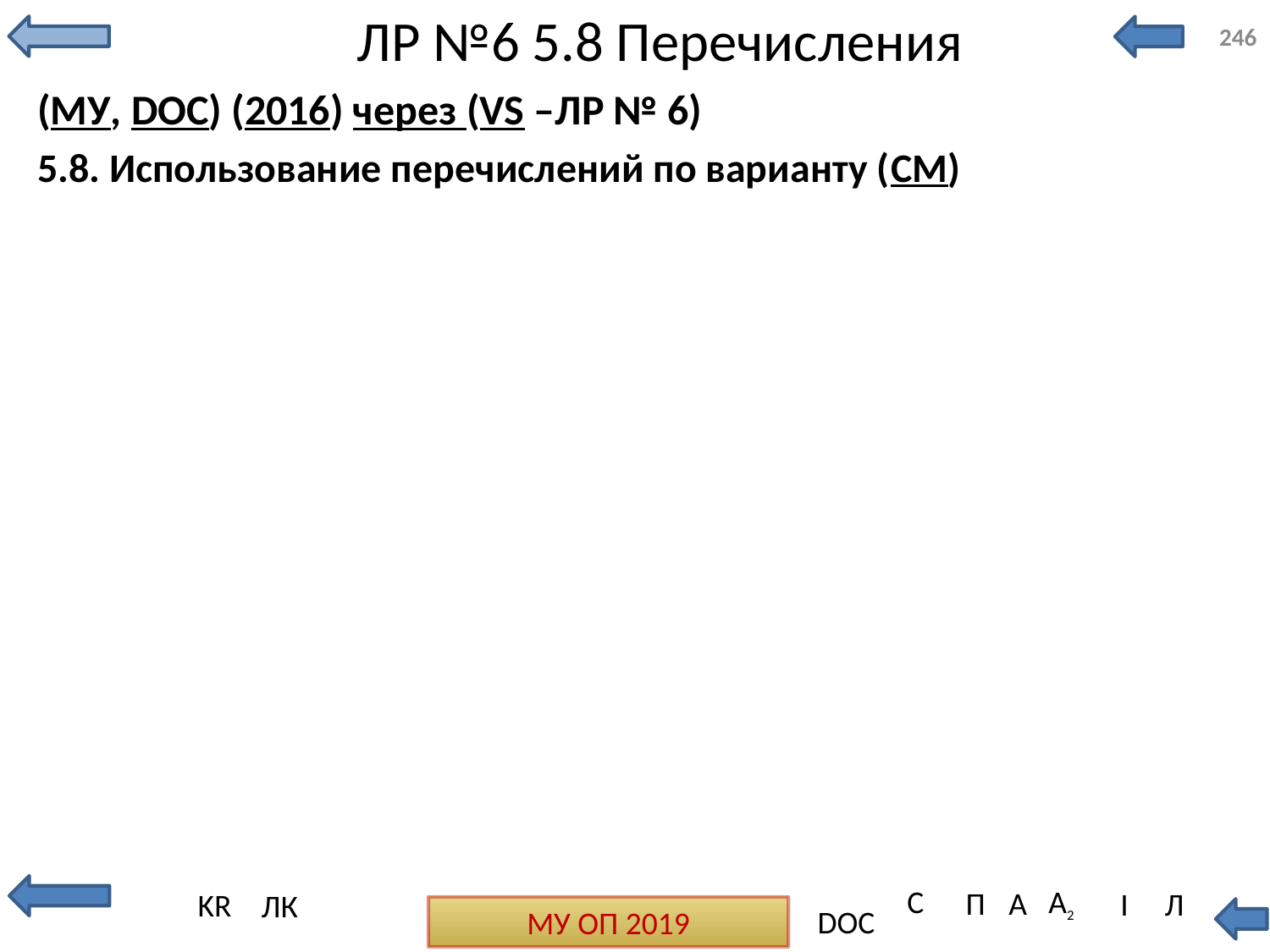

# ЛР №6 5.8 Перечисления
246
(МУ, DOC) (2016) через (VS –ЛР № 6)
5.8. Использование перечислений по варианту (СМ)